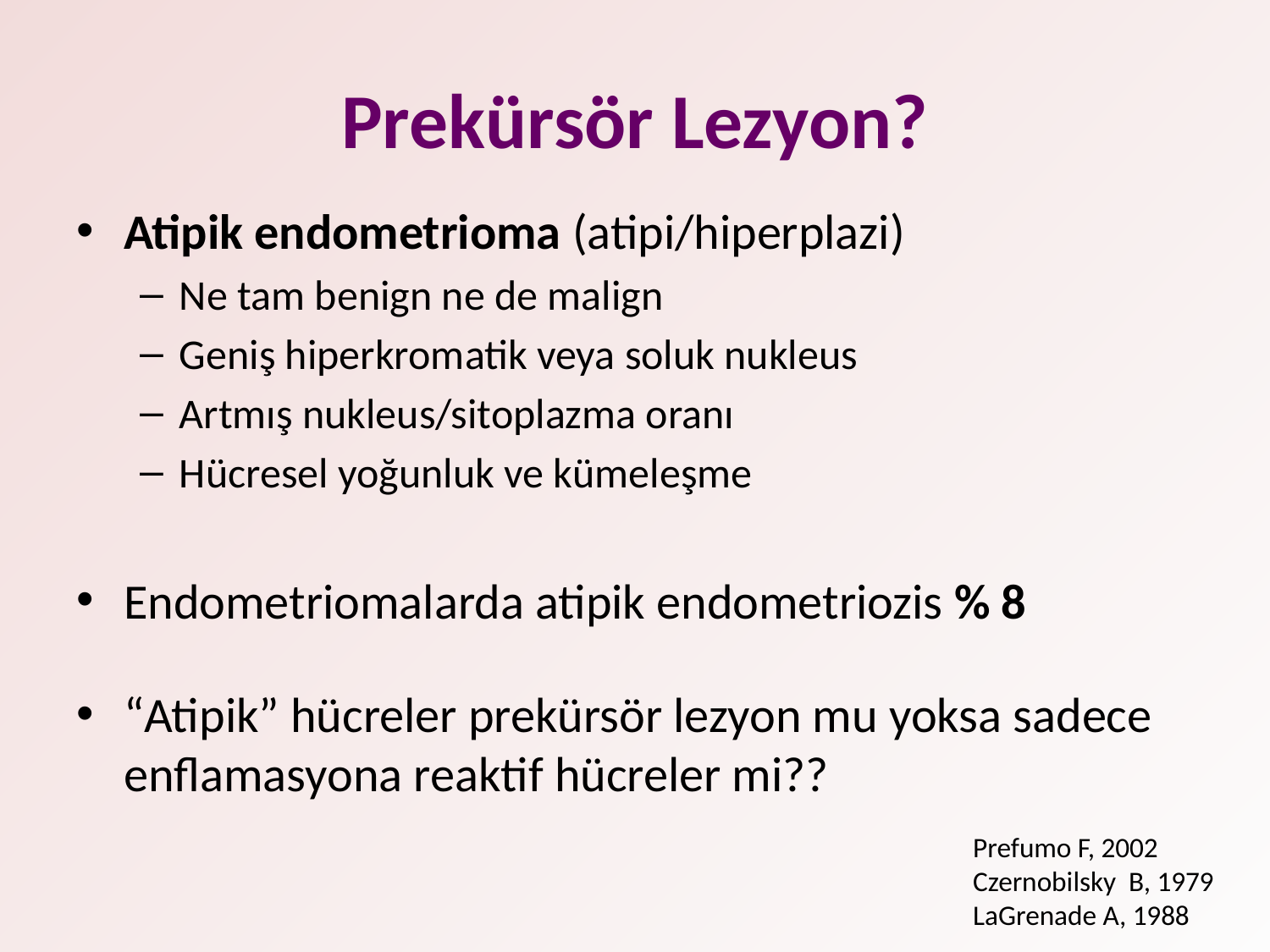

# Prekürsör Lezyon?
Atipik endometrioma (atipi/hiperplazi)
Ne tam benign ne de malign
Geniş hiperkromatik veya soluk nukleus
Artmış nukleus/sitoplazma oranı
Hücresel yoğunluk ve kümeleşme

Endometriomalarda atipik endometriozis % 8

“Atipik” hücreler prekürsör lezyon mu yoksa sadece enflamasyona reaktif hücreler mi??

Prefumo F, 2002
Czernobilsky  B, 1979
LaGrenade A, 1988